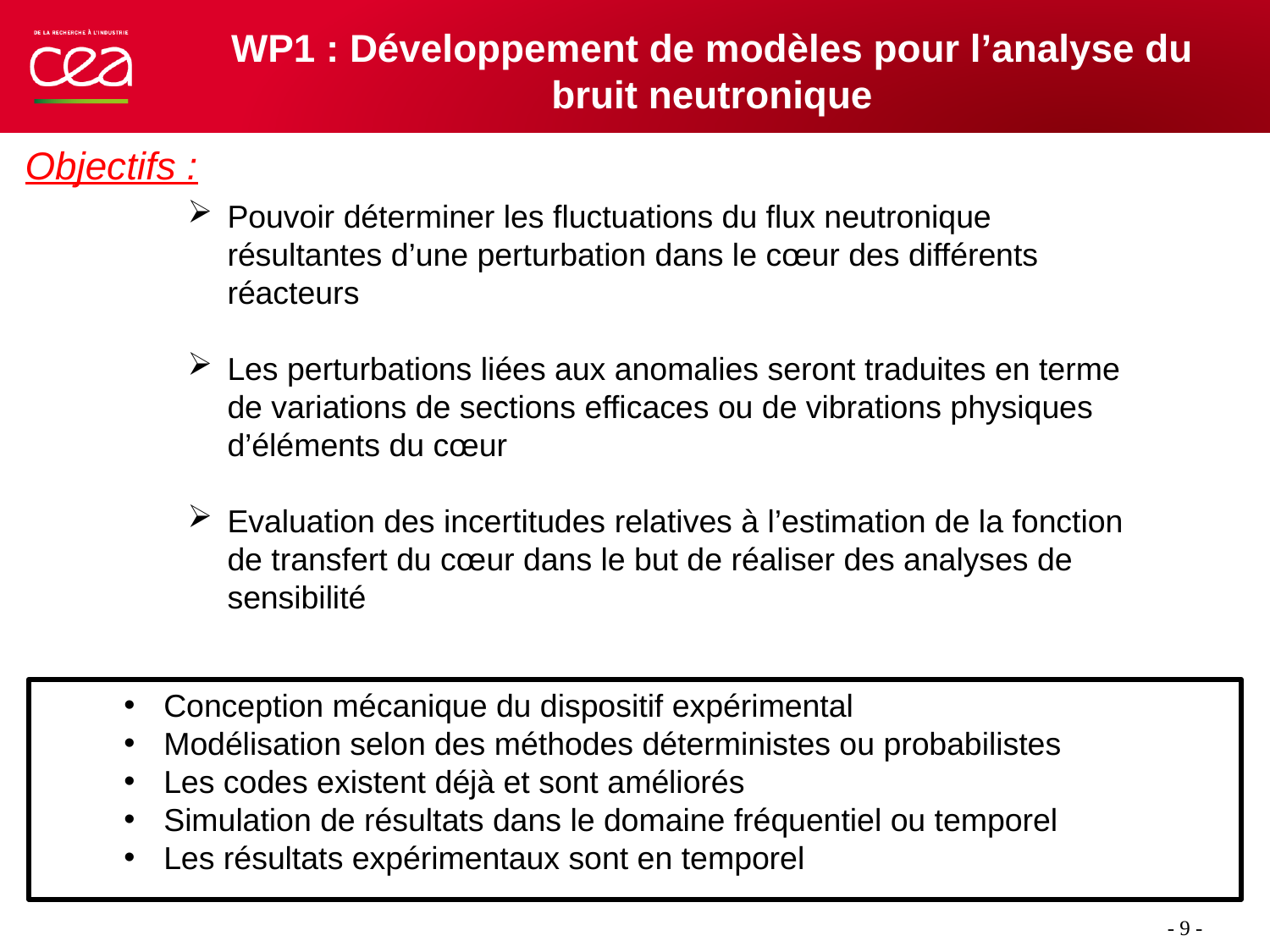

# WP1 : Développement de modèles pour l’analyse du bruit neutronique
Objectifs :
Pouvoir déterminer les fluctuations du flux neutronique résultantes d’une perturbation dans le cœur des différents réacteurs

Les perturbations liées aux anomalies seront traduites en terme de variations de sections efficaces ou de vibrations physiques d’éléments du cœur

Evaluation des incertitudes relatives à l’estimation de la fonction de transfert du cœur dans le but de réaliser des analyses de sensibilité

Conception mécanique du dispositif expérimental
Modélisation selon des méthodes déterministes ou probabilistes
Les codes existent déjà et sont améliorés
Simulation de résultats dans le domaine fréquentiel ou temporel
Les résultats expérimentaux sont en temporel
P- 9 -